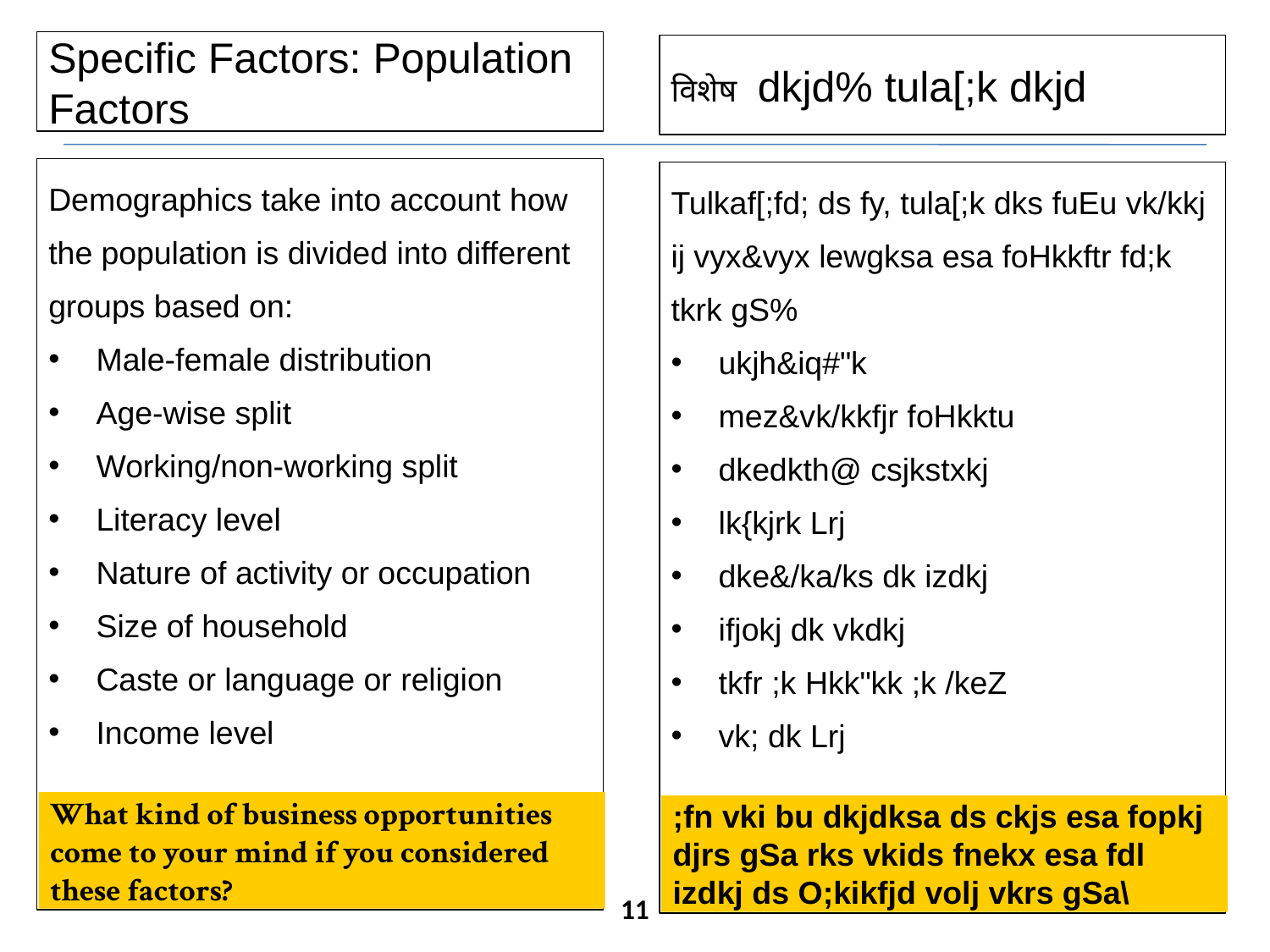

Specific Factors: Population Factors
विशेष  dkjd% tula[;k dkjd

Demographics take into account how the population is divided into different groups based on:
Male-female distribution
Age-wise split
Working/non-working split
Literacy level
Nature of activity or occupation
Size of household
Caste or language or religion
Income level

Tulkaf[;fd; ds fy, tula[;k dks fuEu vk/kkj ij vyx&vyx lewgksa esa foHkkftr fd;k tkrk gS%
ukjh&iq#"k
mez&vk/kkfjr foHkktu
dkedkth@ csjkstxkj
lk{kjrk Lrj
dke&/ka/ks dk izdkj
ifjokj dk vkdkj
tkfr ;k Hkk"kk ;k /keZ
vk; dk Lrj

What kind of business opportunities come to your mind if you considered these factors?
;fn vki bu dkjdksa ds ckjs esa fopkj djrs gSa rks vkids fnekx esa fdl izdkj ds O;kikfjd volj vkrs gSa\
11